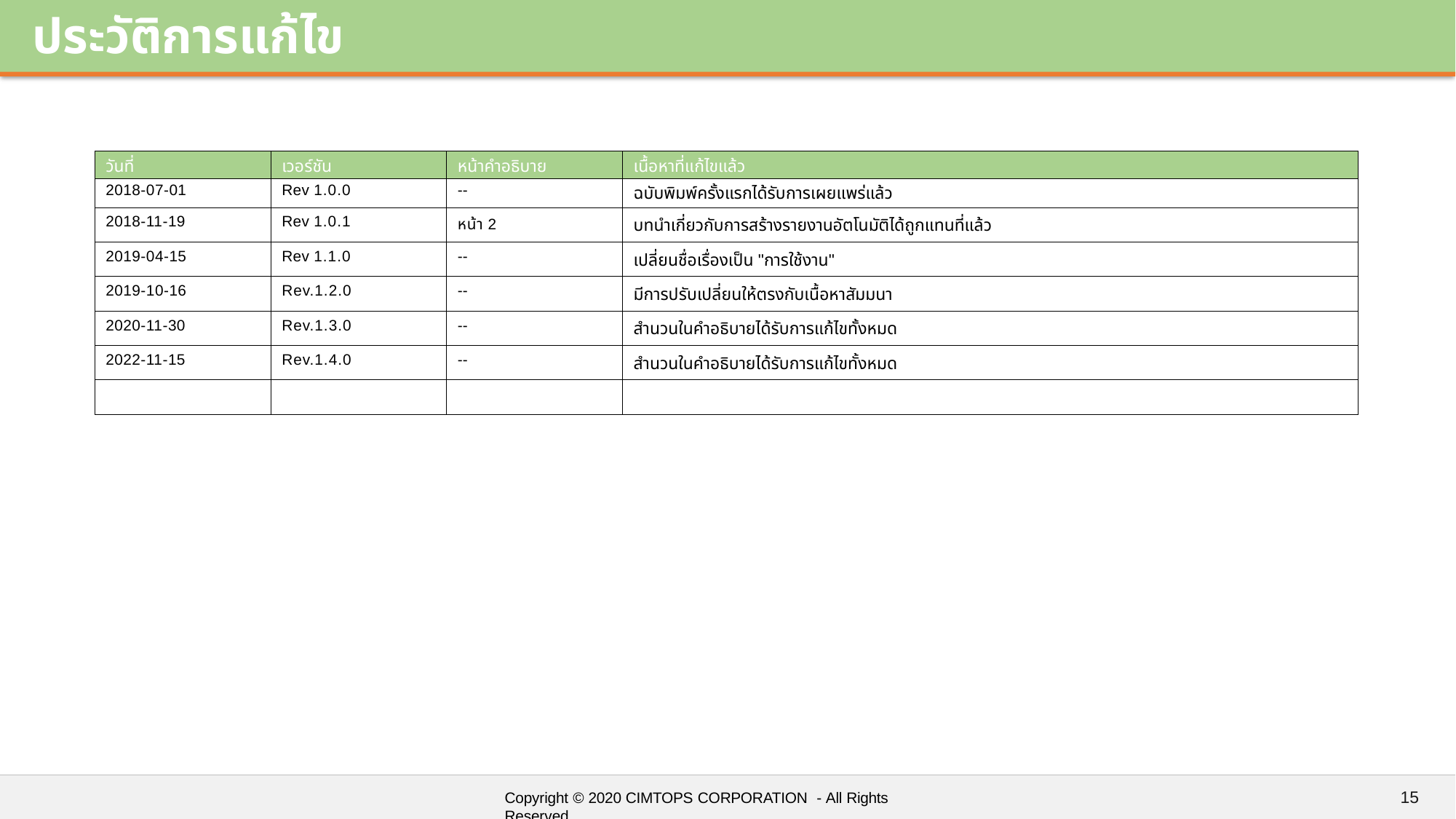

# ประวัติการแก้ไข
| วันที่ | เวอร์ชัน | หน้าคำอธิบาย | เนื้อหาที่แก้ไขแล้ว |
| --- | --- | --- | --- |
| 2018-07-01 | Rev 1.0.0 | -- | ฉบับพิมพ์ครั้งแรกได้รับการเผยแพร่แล้ว |
| 2018-11-19 | Rev 1.0.1 | หน้า 2 | บทนำเกี่ยวกับการสร้างรายงานอัตโนมัติได้ถูกแทนที่แล้ว |
| 2019-04-15 | Rev 1.1.0 | -- | เปลี่ยนชื่อเรื่องเป็น "การใช้งาน" |
| 2019-10-16 | Rev.1.2.0 | -- | มีการปรับเปลี่ยนให้ตรงกับเนื้อหาสัมมนา |
| 2020-11-30 | Rev.1.3.0 | -- | สำนวนในคำอธิบายได้รับการแก้ไขทั้งหมด |
| 2022-11-15 | Rev.1.4.0 | -- | สำนวนในคำอธิบายได้รับการแก้ไขทั้งหมด |
|  |  |  |  |
15
Copyright © 2020 CIMTOPS CORPORATION - All Rights Reserved.